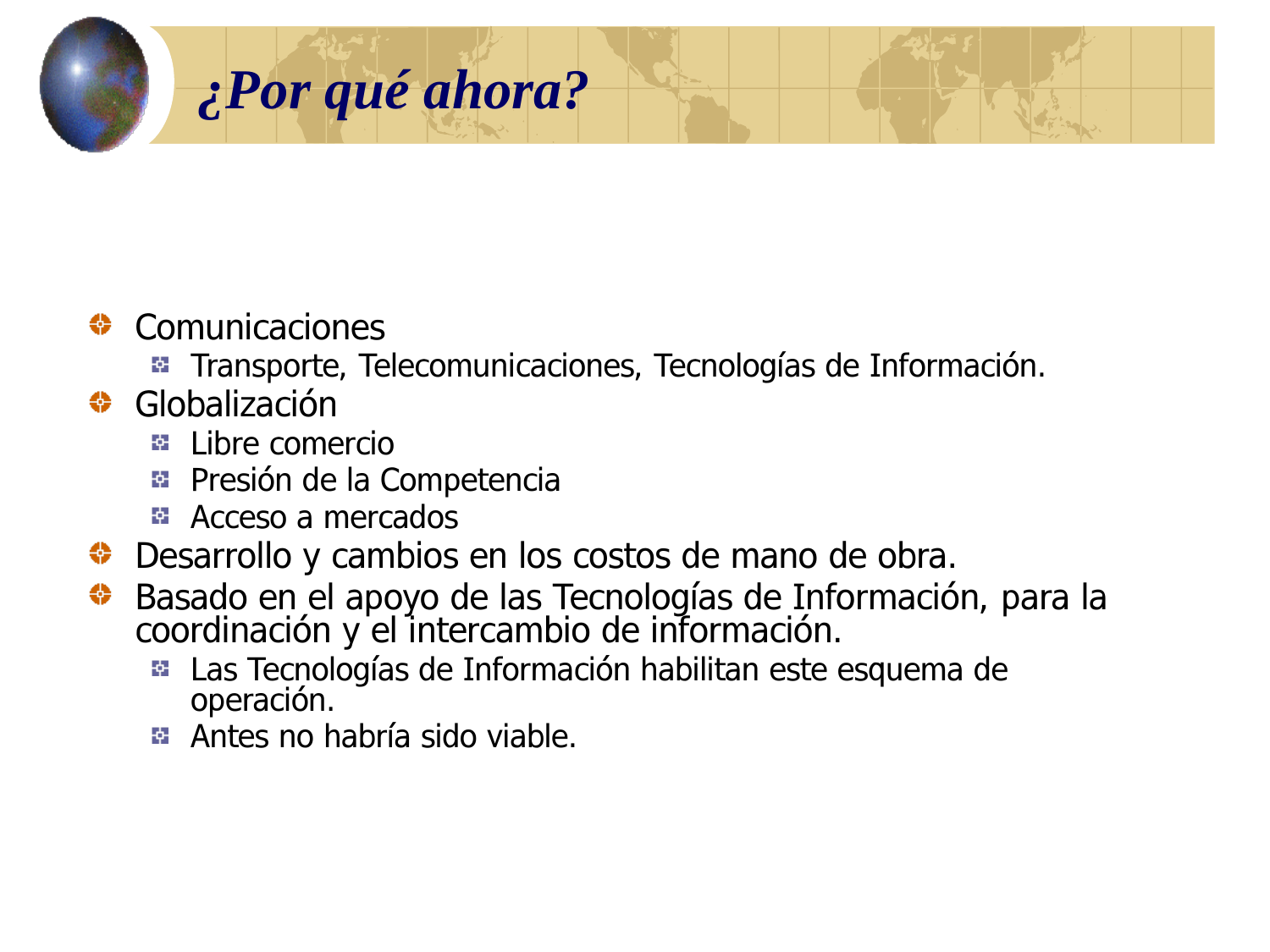

# ¿Por qué ahora?
Comunicaciones
Transporte, Telecomunicaciones, Tecnologías de Información.
Globalización
Libre comercio
Presión de la Competencia
Acceso a mercados
Desarrollo y cambios en los costos de mano de obra.
Basado en el apoyo de las Tecnologías de Información, para la coordinación y el intercambio de información.
Las Tecnologías de Información habilitan este esquema de operación.
Antes no habría sido viable.